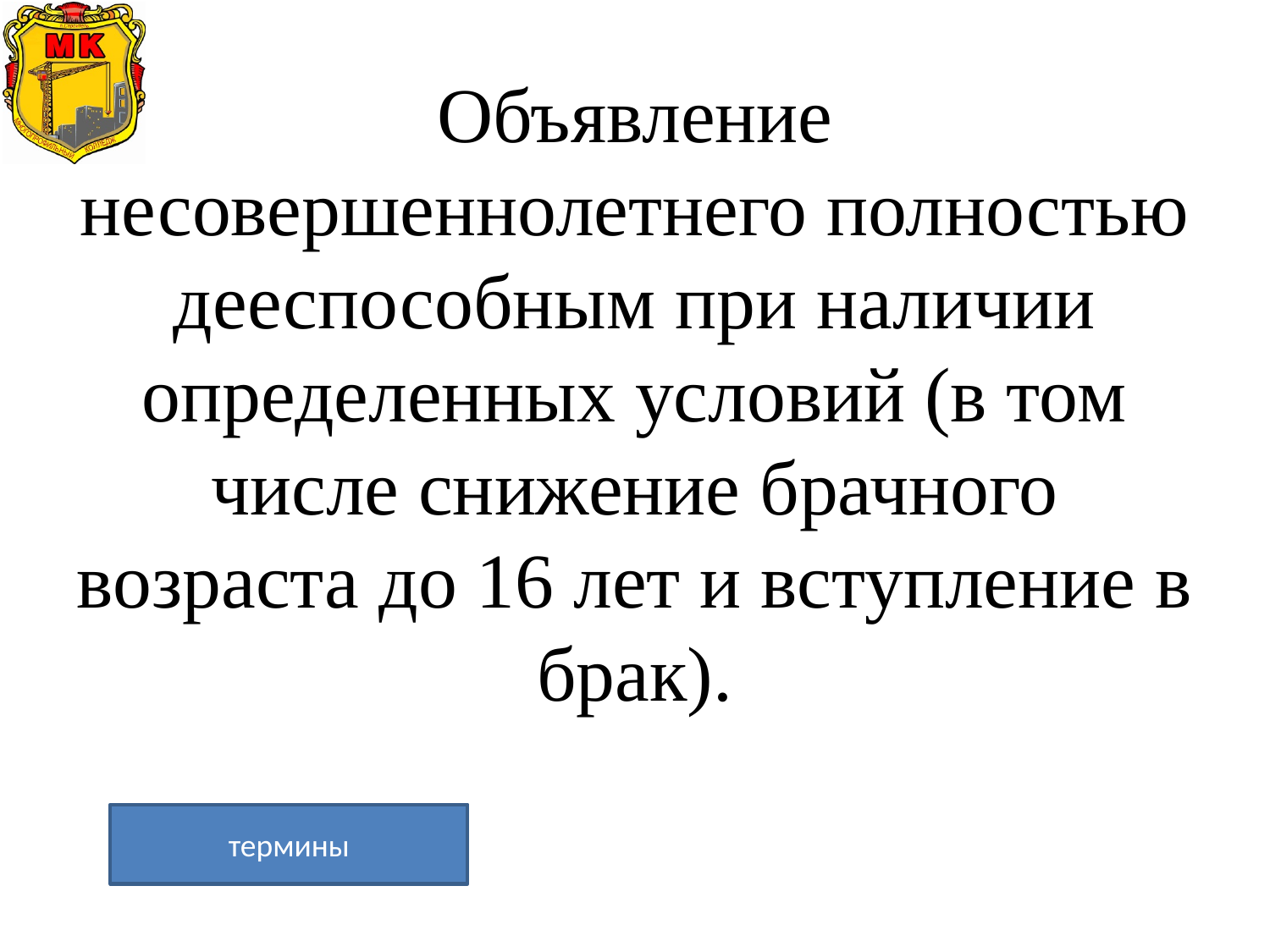

# Объявление несовершеннолетнего полностью дееспособным при наличии определенных условий (в том числе снижение брачного возраста до 16 лет и вступление в брак).
термины